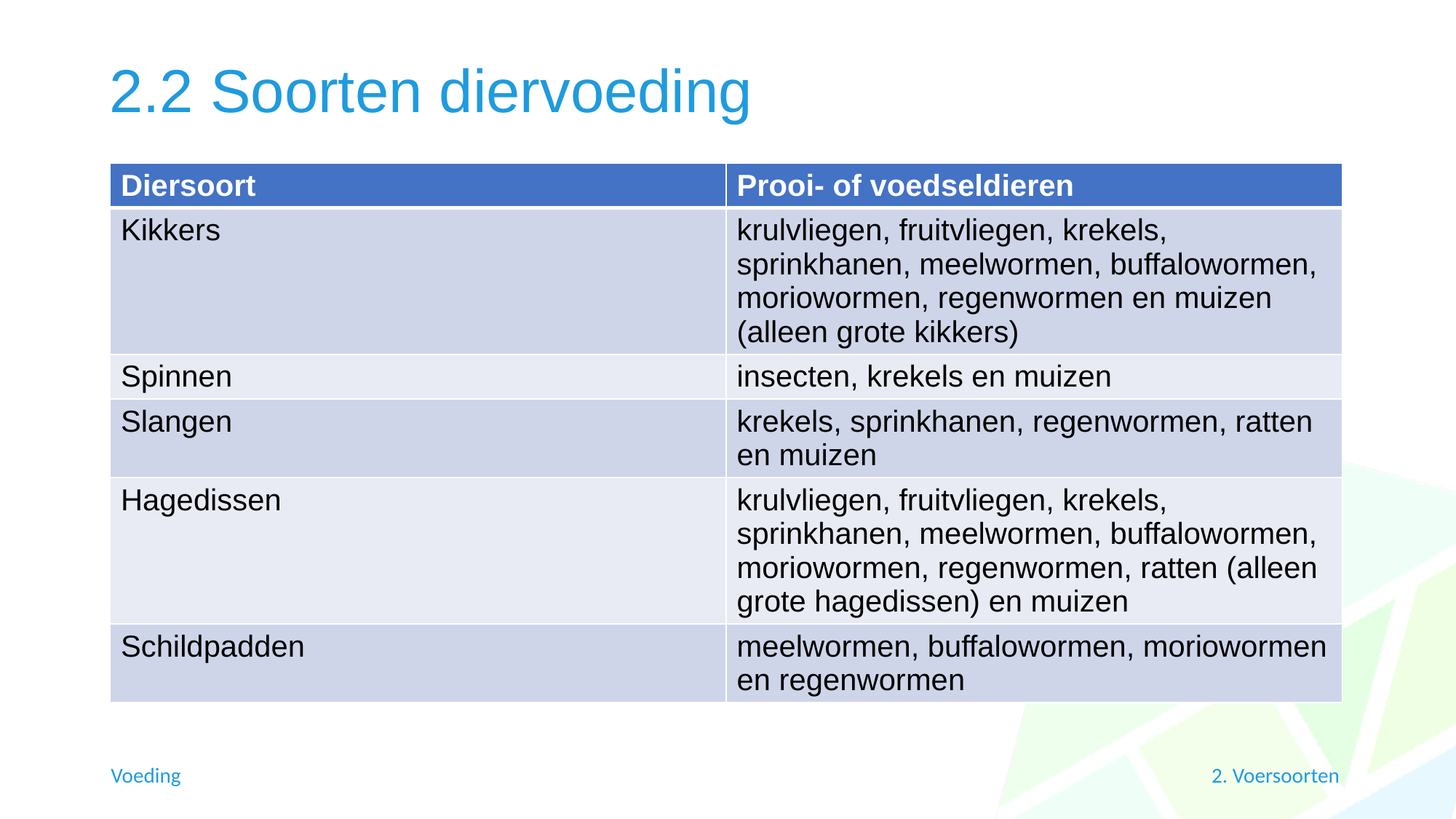

# 2.2 Soorten diervoeding
| Diersoort | Prooi- of voedseldieren |
| --- | --- |
| Kikkers | krulvliegen, fruitvliegen, krekels, sprinkhanen, meelwormen, buffalowormen, moriowormen, regenwormen en muizen (alleen grote kikkers) |
| Spinnen | insecten, krekels en muizen |
| Slangen | krekels, sprinkhanen, regenwormen, ratten en muizen |
| Hagedissen | krulvliegen, fruitvliegen, krekels, sprinkhanen, meelwormen, buffalowormen, moriowormen, regenwormen, ratten (alleen grote hagedissen) en muizen |
| Schildpadden | meelwormen, buffalowormen, moriowormen en regenwormen |
Voeding
2. Voersoorten